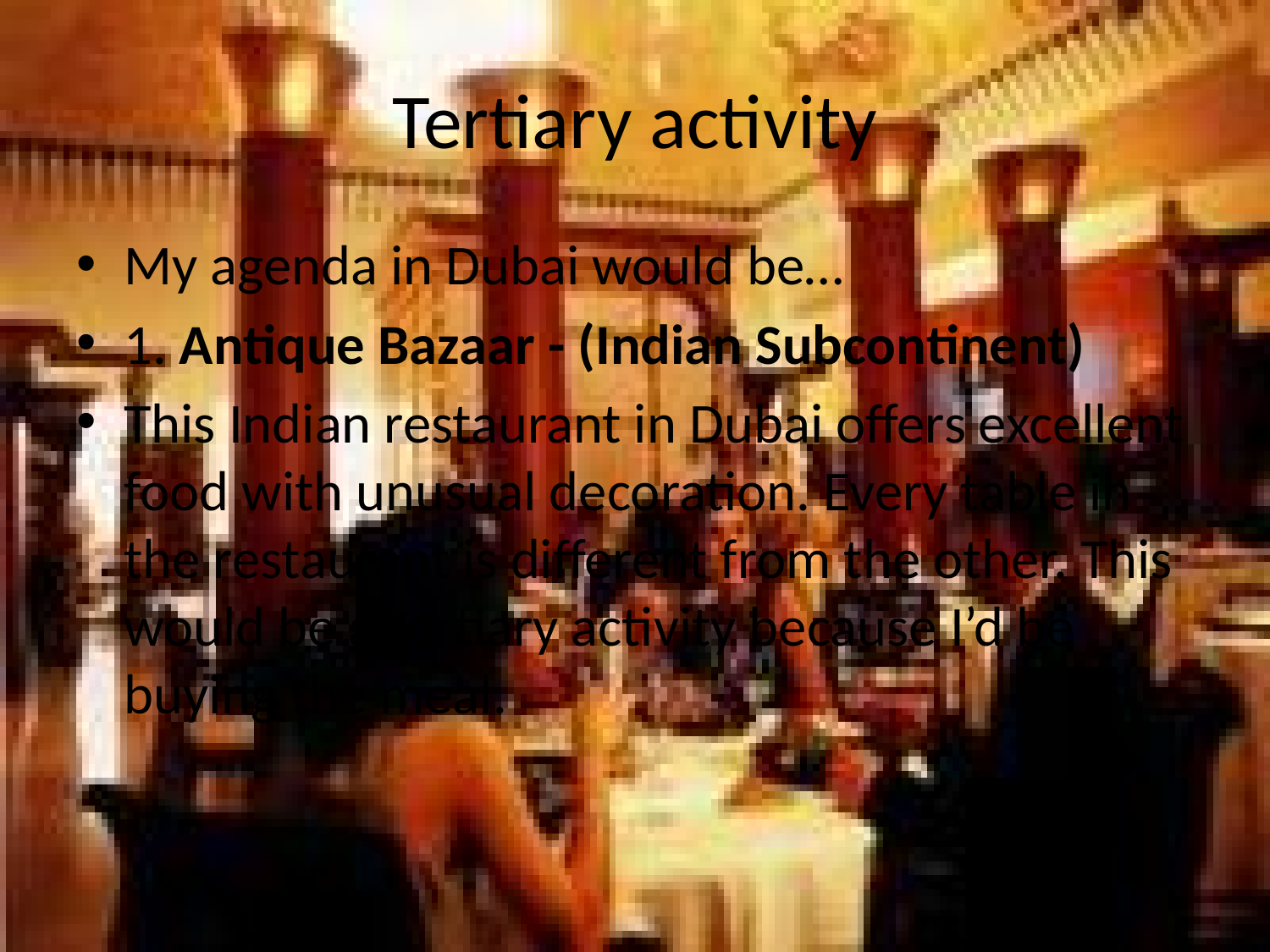

# Tertiary activity
My agenda in Dubai would be…
1. Antique Bazaar - (Indian Subcontinent)
This Indian restaurant in Dubai offers excellent food with unusual decoration. Every table in the restaurant is different from the other. This would be a tertiary activity because I’d be buying the meal.